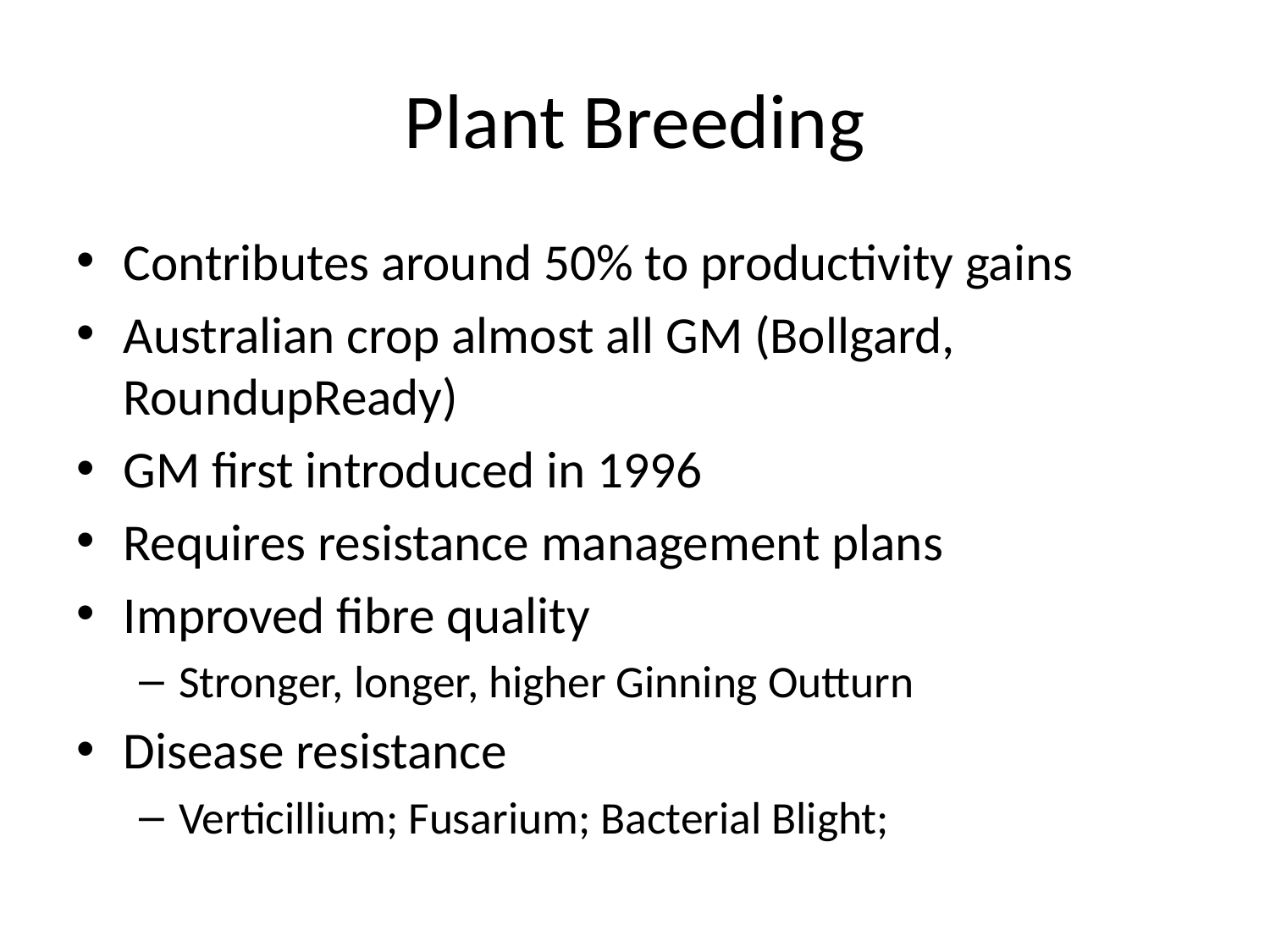

# Plant Breeding
Contributes around 50% to productivity gains
Australian crop almost all GM (Bollgard, RoundupReady)
GM first introduced in 1996
Requires resistance management plans
Improved fibre quality
Stronger, longer, higher Ginning Outturn
Disease resistance
Verticillium; Fusarium; Bacterial Blight;